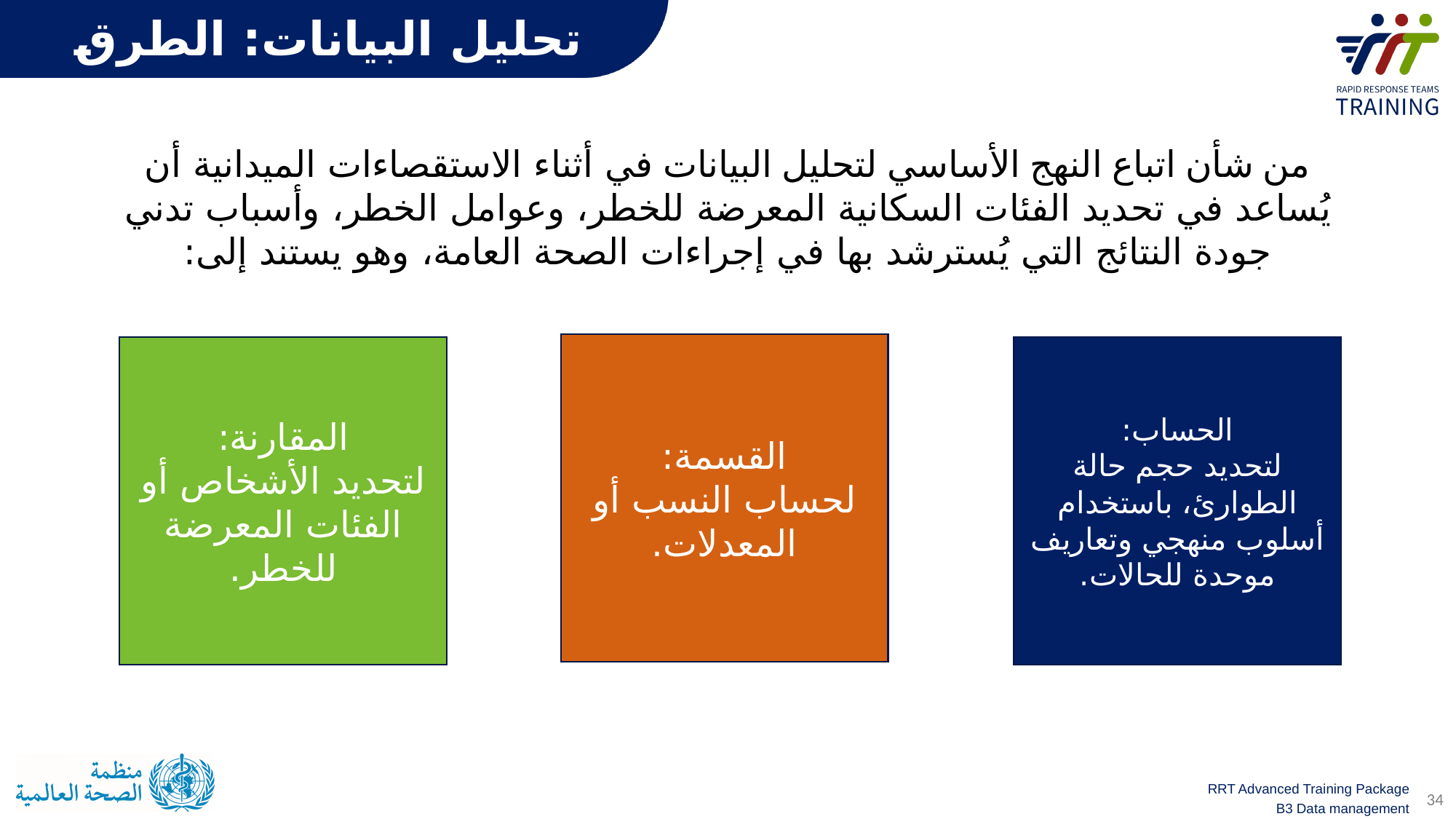

تحليل البيانات: الطرق
من شأن اتباع النهج الأساسي لتحليل البيانات في أثناء الاستقصاءات الميدانية أن يُساعد في تحديد الفئات السكانية المعرضة للخطر، وعوامل الخطر، وأسباب تدني جودة النتائج التي يُسترشد بها في إجراءات الصحة العامة، وهو يستند إلى:

القسمة:
لحساب النسب أو المعدلات.

المقارنة:
لتحديد الأشخاص أو الفئات المعرضة للخطر.

الحساب:
لتحديد حجم حالة الطوارئ، باستخدام أسلوب منهجي وتعاريف موحدة للحالات.